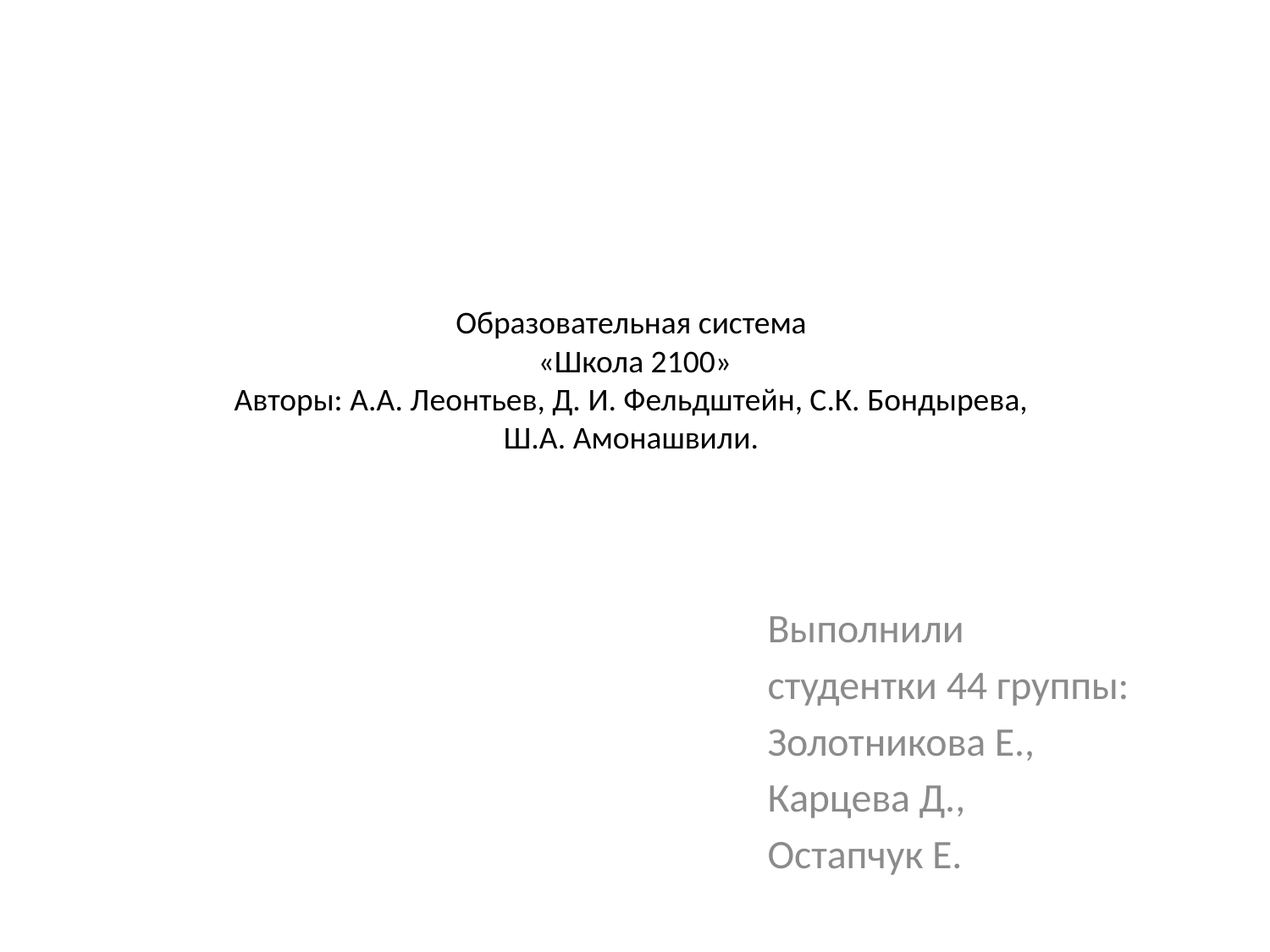

# Образовательная система «Школа 2100» Авторы: А.А. Леонтьев, Д. И. Фельдштейн, С.К. Бондырева, Ш.А. Амонашвили.

Выполнили
студентки 44 группы:
Золотникова Е.,
Карцева Д.,
Остапчук Е.